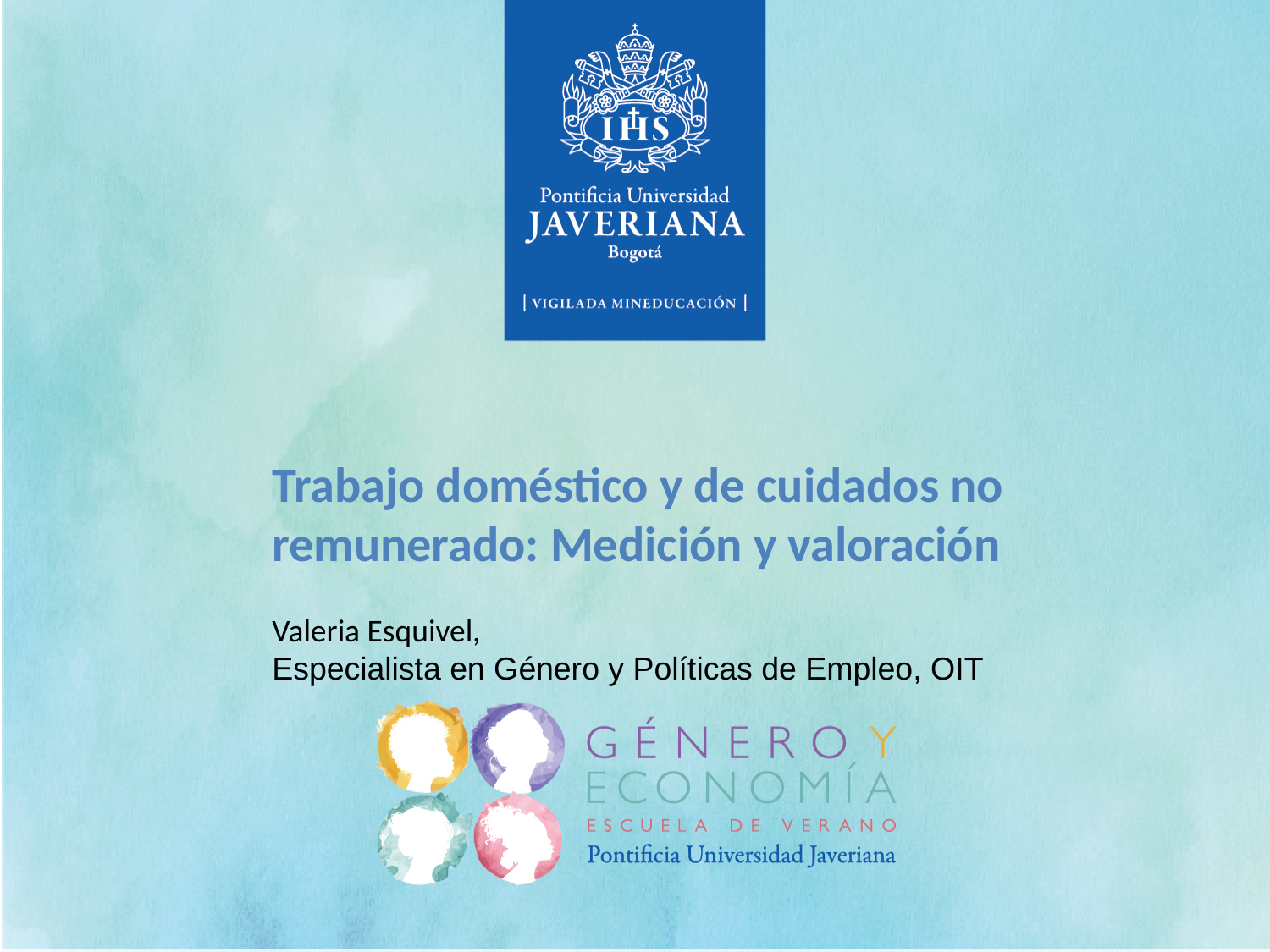

Trabajo doméstico y de cuidados no remunerado: Medición y valoración

Valeria Esquivel,
Especialista en Género y Políticas de Empleo, OIT